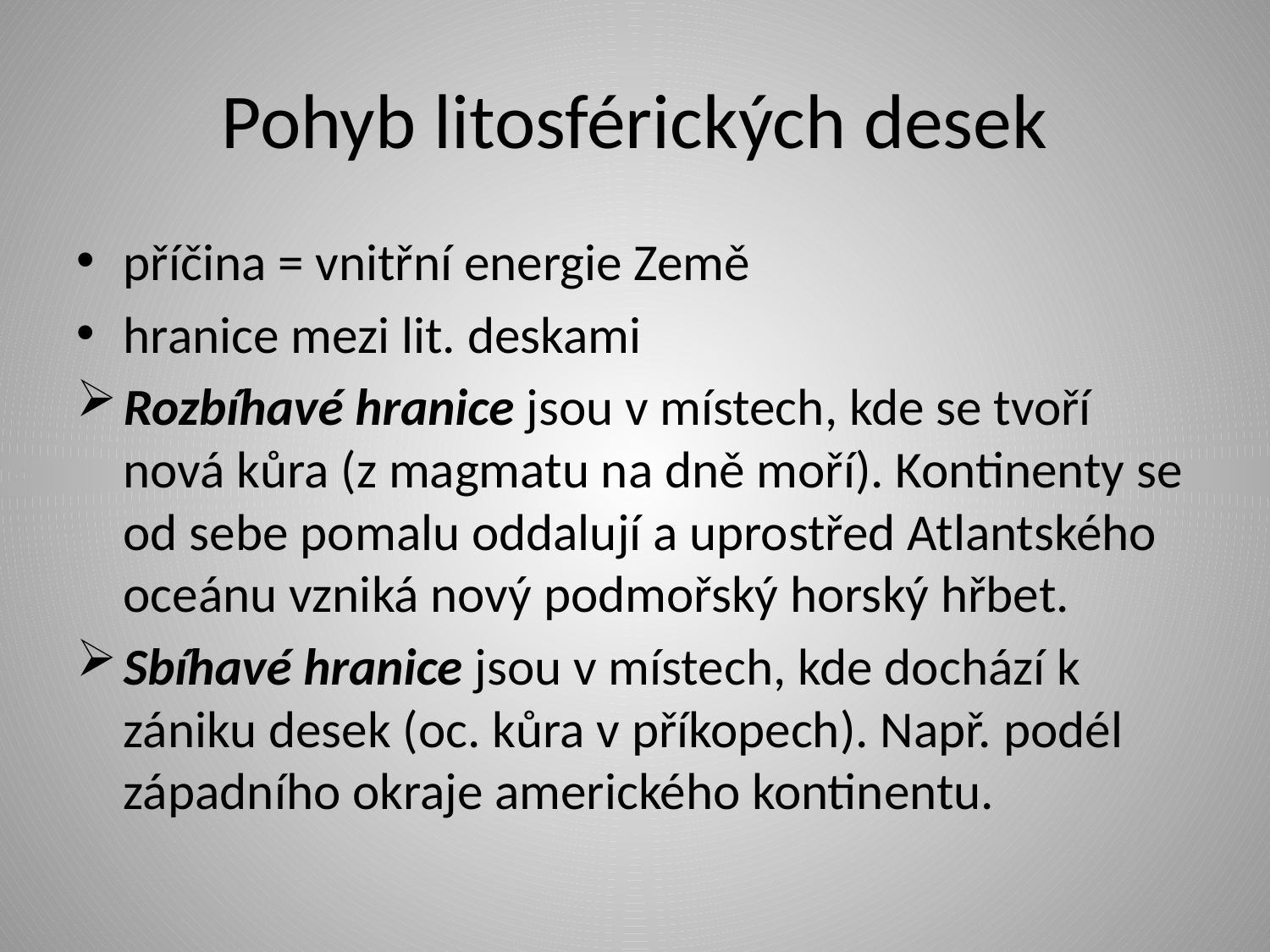

# Pohyb litosférických desek
příčina = vnitřní energie Země
hranice mezi lit. deskami
Rozbíhavé hranice jsou v místech, kde se tvoří nová kůra (z magmatu na dně moří). Kontinenty se od sebe pomalu oddalují a uprostřed Atlantského oceánu vzniká nový podmořský horský hřbet.
Sbíhavé hranice jsou v místech, kde dochází k zániku desek (oc. kůra v příkopech). Např. podél západního okraje amerického kontinentu.